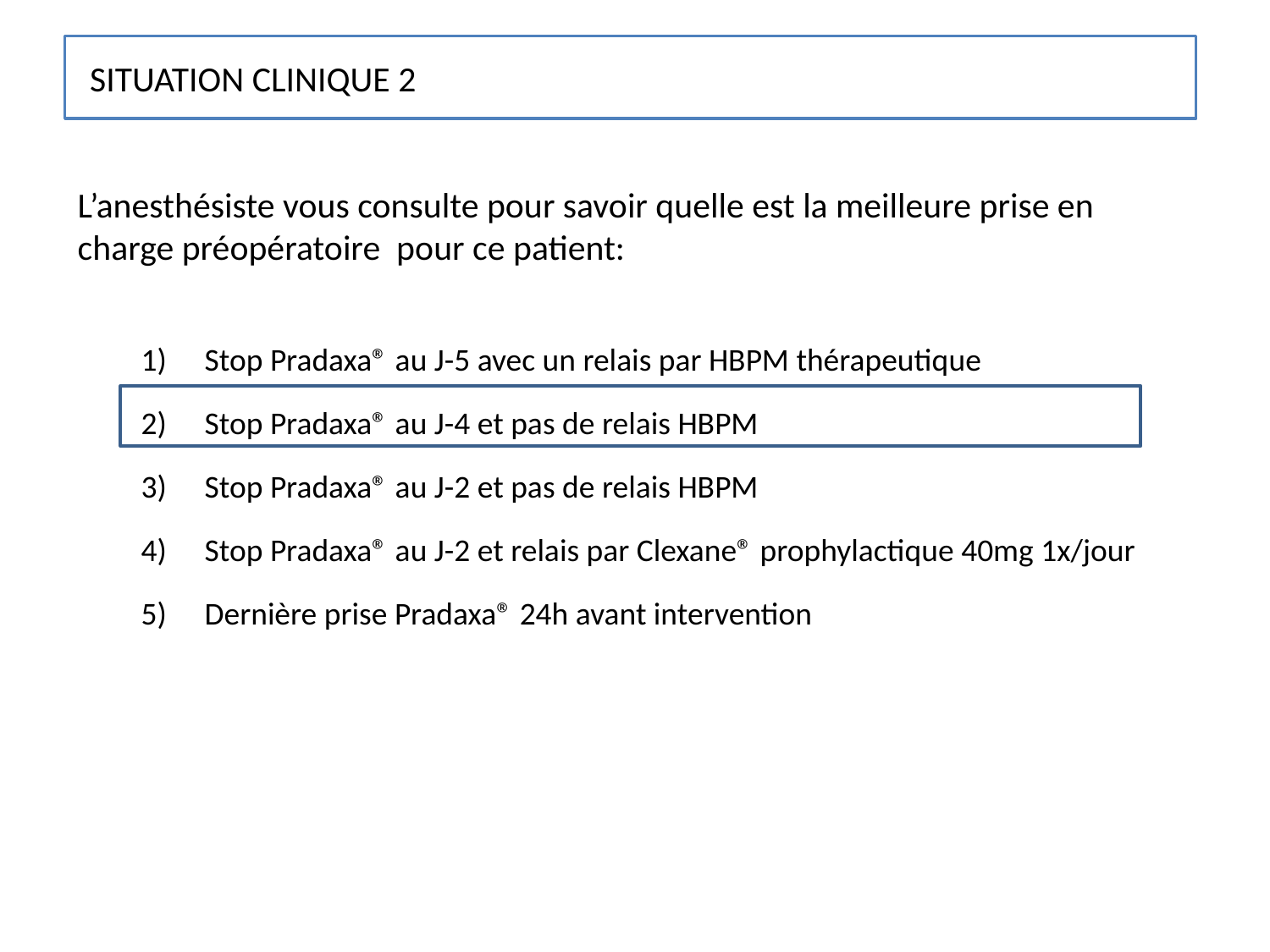

SITUATION CLINIQUE 2
L’anesthésiste vous consulte pour savoir quelle est la meilleure prise en charge préopératoire  pour ce patient:

Stop Pradaxa® au J-5 avec un relais par HBPM thérapeutique
Stop Pradaxa® au J-4 et pas de relais HBPM
Stop Pradaxa® au J-2 et pas de relais HBPM
Stop Pradaxa® au J-2 et relais par Clexane® prophylactique 40mg 1x/jour
Dernière prise Pradaxa® 24h avant intervention